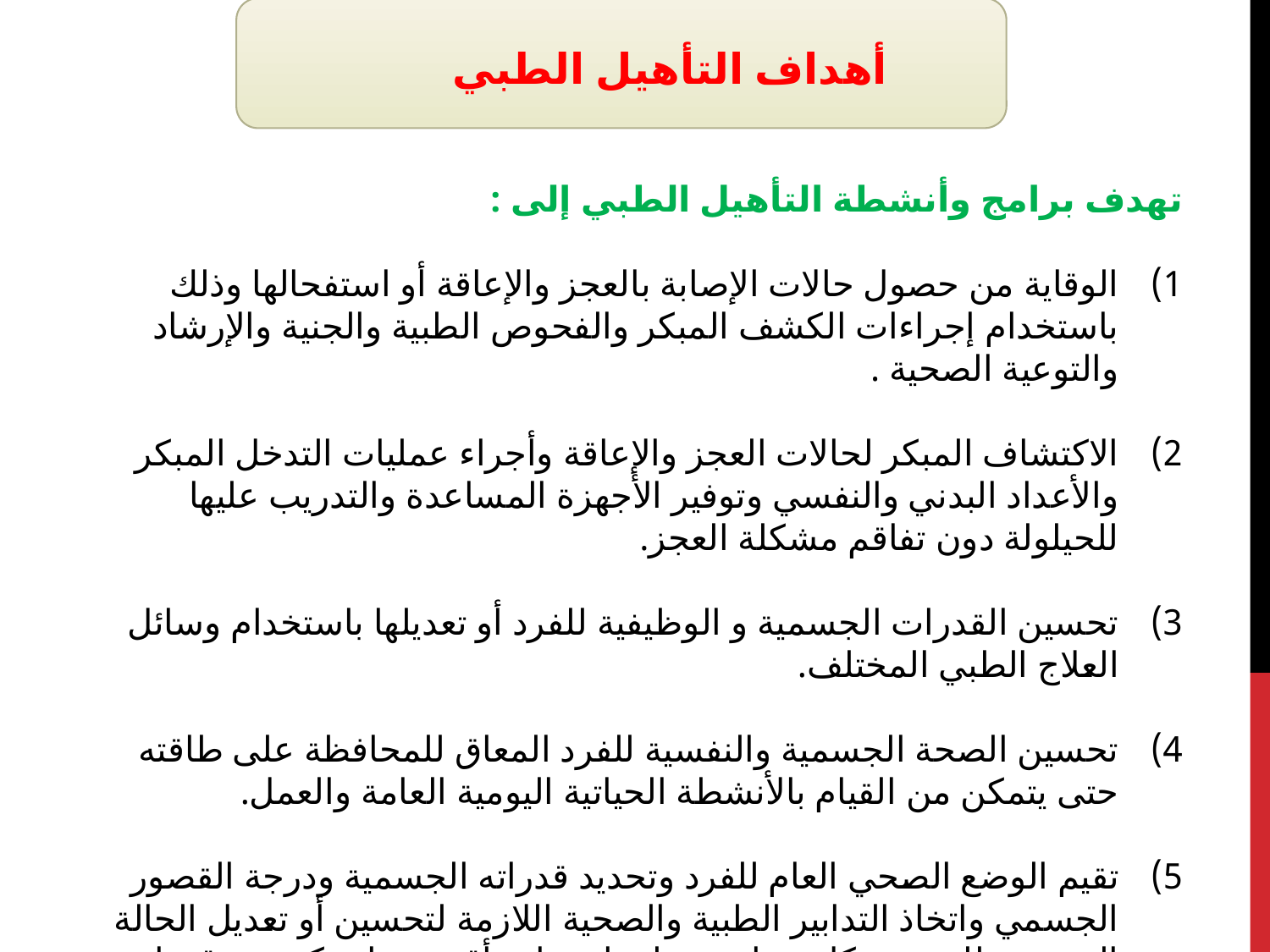

أهداف التأهيل الطبي

تهدف برامج وأنشطة التأهيل الطبي إلى :

الوقاية من حصول حالات الإصابة بالعجز والإعاقة أو استفحالها وذلك باستخدام إجراءات الكشف المبكر والفحوص الطبية والجنية والإرشاد والتوعية الصحية .

الاكتشاف المبكر لحالات العجز والإعاقة وأجراء عمليات التدخل المبكر والأعداد البدني والنفسي وتوفير الأجهزة المساعدة والتدريب عليها للحيلولة دون تفاقم مشكلة العجز.

تحسين القدرات الجسمية و الوظيفية للفرد أو تعديلها باستخدام وسائل العلاج الطبي المختلف.

تحسين الصحة الجسمية والنفسية للفرد المعاق للمحافظة على طاقته حتى يتمكن من القيام بالأنشطة الحياتية اليومية العامة والعمل.

تقيم الوضع الصحي العام للفرد وتحديد قدراته الجسمية ودرجة القصور الجسمي واتخاذ التدابير الطبية والصحية اللازمة لتحسين أو تعديل الحالة الجسمية للفرد بشكل يساعده على استعادة أقصى ما يمكن من قدراته خصوصاً في مجال العناية بالذات والاستقلال المعيشي.